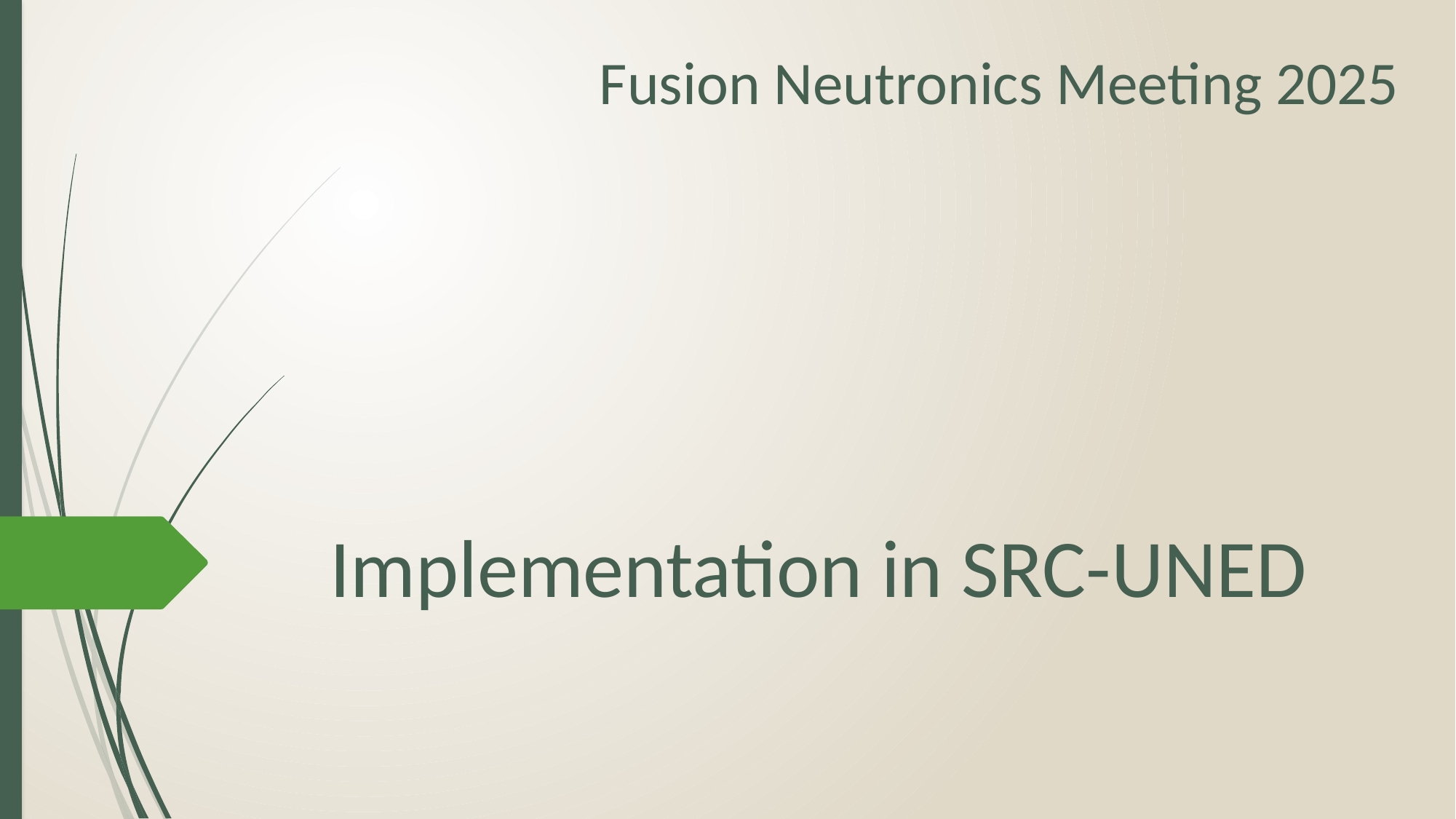

Fusion Neutronics Meeting 2025
Implementation in SRC-UNED